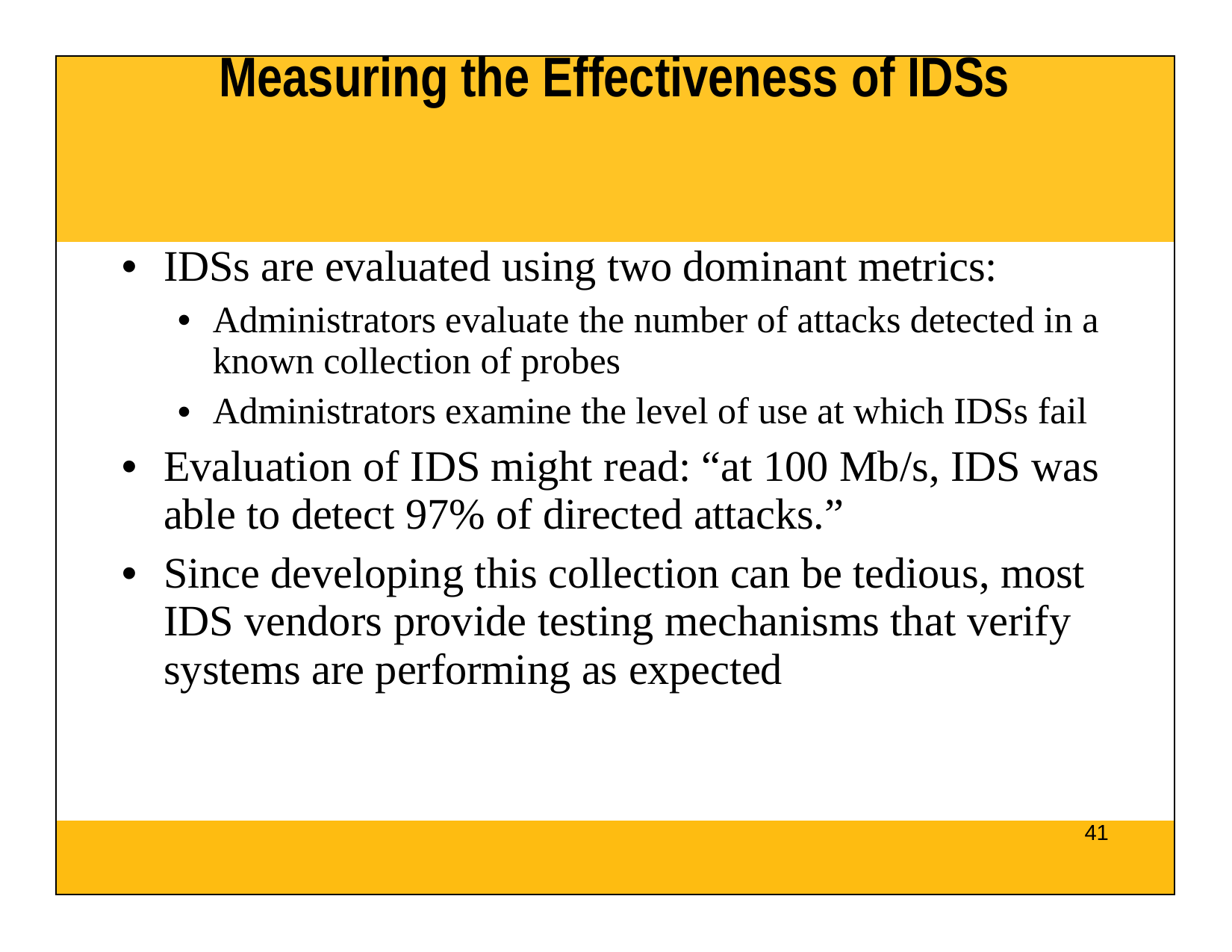

| Measuring the Effectiveness of IDSs |
| --- |
| IDSs are evaluated using two dominant metrics: Administrators evaluate the number of attacks detected in a known collection of probes Administrators examine the level of use at which IDSs fail Evaluation of IDS might read: “at 100 Mb/s, IDS was able to detect 97% of directed attacks.” Since developing this collection can be tedious, most IDS vendors provide testing mechanisms that verify systems are performing as expected |
| 41 |